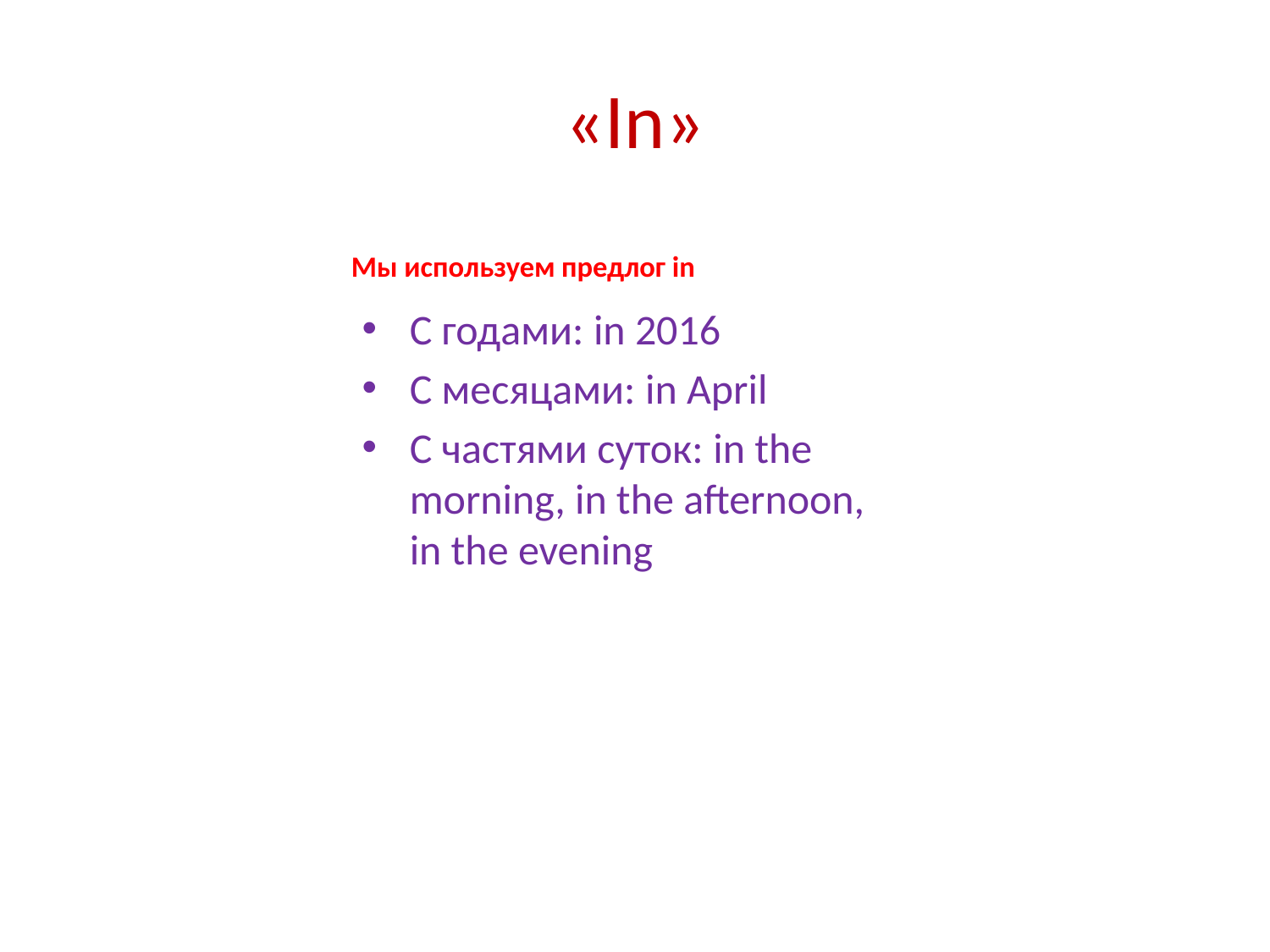

# «In»

Мы используем предлог in

C годами: in 2016
С месяцами: in April
C частями суток: in the morning, in the afternoon, in the evening